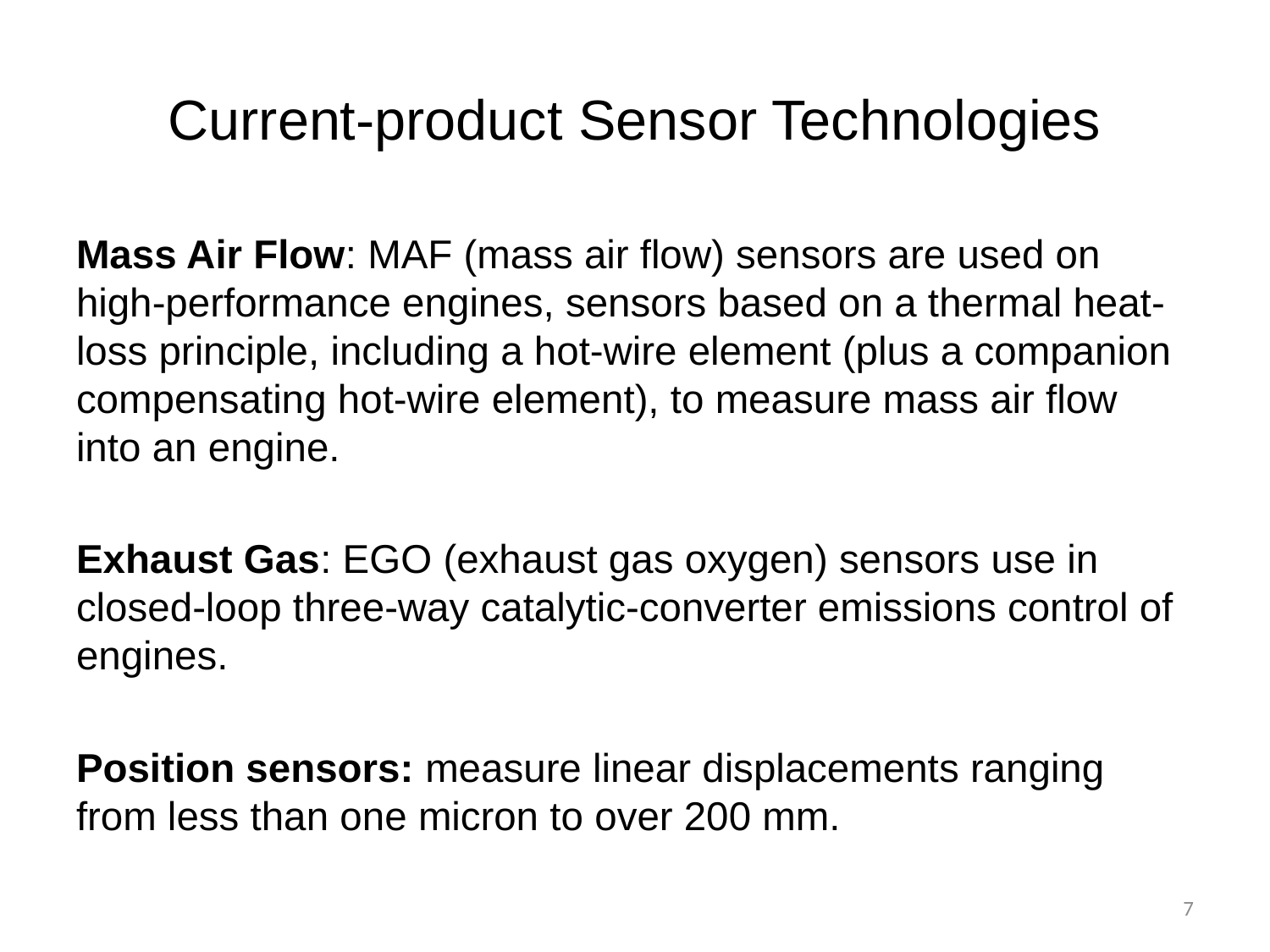

# Current-product Sensor Technologies
Mass Air Flow: MAF (mass air flow) sensors are used on  high-performance engines, sensors based on a thermal heat-loss principle, including a hot-wire element (plus a companion compensating hot-wire element), to measure mass air flow into an engine.

Exhaust Gas: EGO (exhaust gas oxygen) sensors use in closed-loop three-way catalytic-converter emissions control of engines.

Position sensors: measure linear displacements ranging from less than one micron to over 200 mm.

7